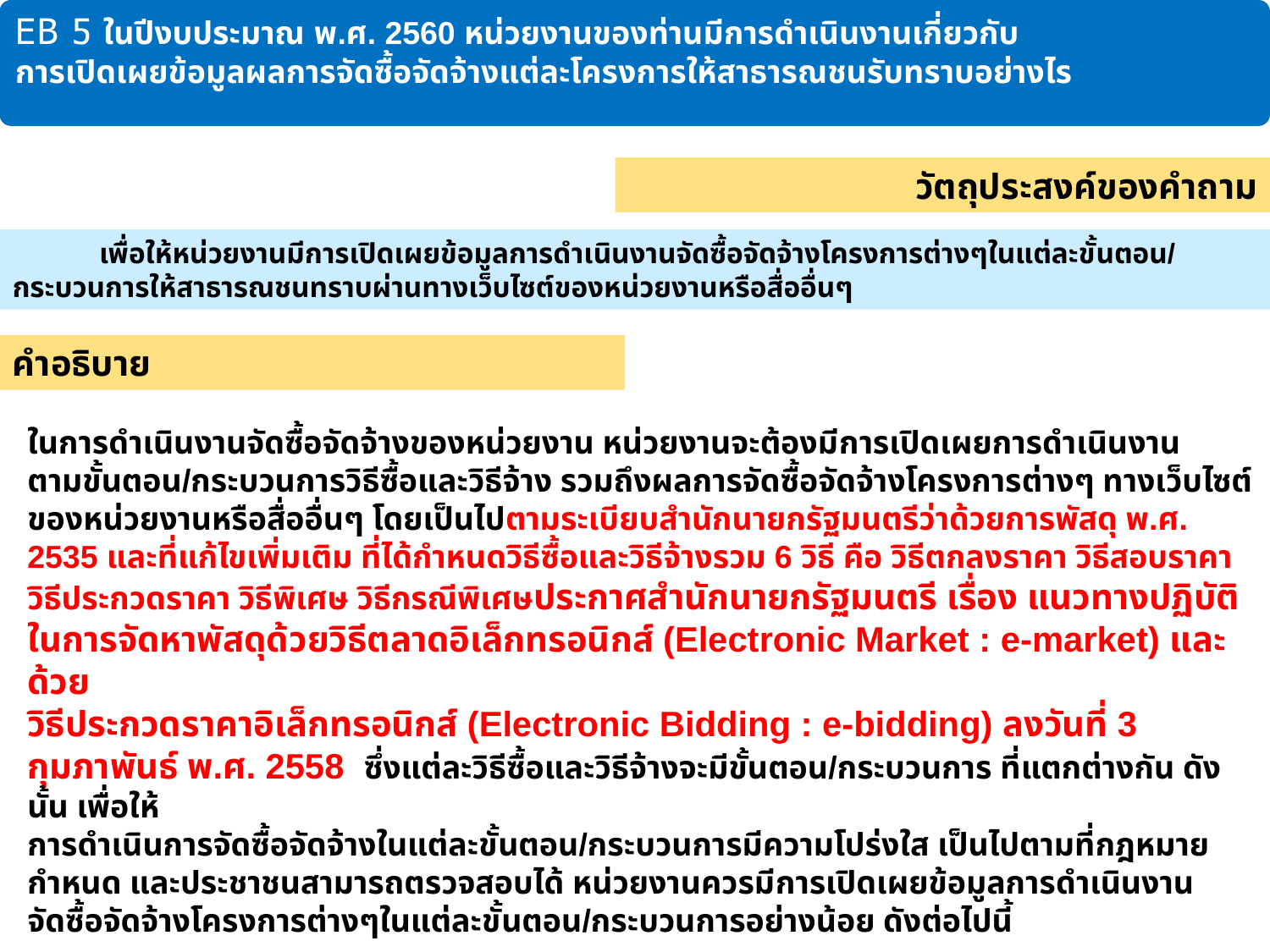

EB 5 ในปีงบประมาณ พ.ศ. 2560 หน่วยงานของท่านมีการดำเนินงานเกี่ยวกับ
การเปิดเผยข้อมูลผลการจัดซื้อจัดจ้างแต่ละโครงการให้สาธารณชนรับทราบอย่างไร
วัตถุประสงค์ของคำถาม
	เพื่อให้หน่วยงานมีการเปิดเผยข้อมูลการดำเนินงานจัดซื้อจัดจ้างโครงการต่างๆในแต่ละขั้นตอน/กระบวนการให้สาธารณชนทราบผ่านทางเว็บไซต์ของหน่วยงานหรือสื่ออื่นๆ
คำอธิบาย
ในการดำเนินงานจัดซื้อจัดจ้างของหน่วยงาน หน่วยงานจะต้องมีการเปิดเผยการดำเนินงาน
ตามขั้นตอน/กระบวนการวิธีซื้อและวิธีจ้าง รวมถึงผลการจัดซื้อจัดจ้างโครงการต่างๆ ทางเว็บไซต์ของหน่วยงานหรือสื่ออื่นๆ โดยเป็นไปตามระเบียบสำนักนายกรัฐมนตรีว่าด้วยการพัสดุ พ.ศ. 2535 และที่แก้ไขเพิ่มเติม ที่ได้กำหนดวิธีซื้อและวิธีจ้างรวม 6 วิธี คือ วิธีตกลงราคา วิธีสอบราคา วิธีประกวดราคา วิธีพิเศษ วิธีกรณีพิเศษประกาศสำนักนายกรัฐมนตรี เรื่อง แนวทางปฏิบัติในการจัดหาพัสดุด้วยวิธีตลาดอิเล็กทรอนิกส์ (Electronic Market : e-market) และด้วย
วิธีประกวดราคาอิเล็กทรอนิกส์ (Electronic Bidding : e-bidding) ลงวันที่ 3 กุมภาพันธ์ พ.ศ. 2558  ซึ่งแต่ละวิธีซื้อและวิธีจ้างจะมีขั้นตอน/กระบวนการ ที่แตกต่างกัน ดังนั้น เพื่อให้
การดำเนินการจัดซื้อจัดจ้างในแต่ละขั้นตอน/กระบวนการมีความโปร่งใส เป็นไปตามที่กฎหมายกำหนด และประชาชนสามารถตรวจสอบได้ หน่วยงานควรมีการเปิดเผยข้อมูลการดำเนินงาน
จัดซื้อจัดจ้างโครงการต่างๆในแต่ละขั้นตอน/กระบวนการอย่างน้อย ดังต่อไปนี้